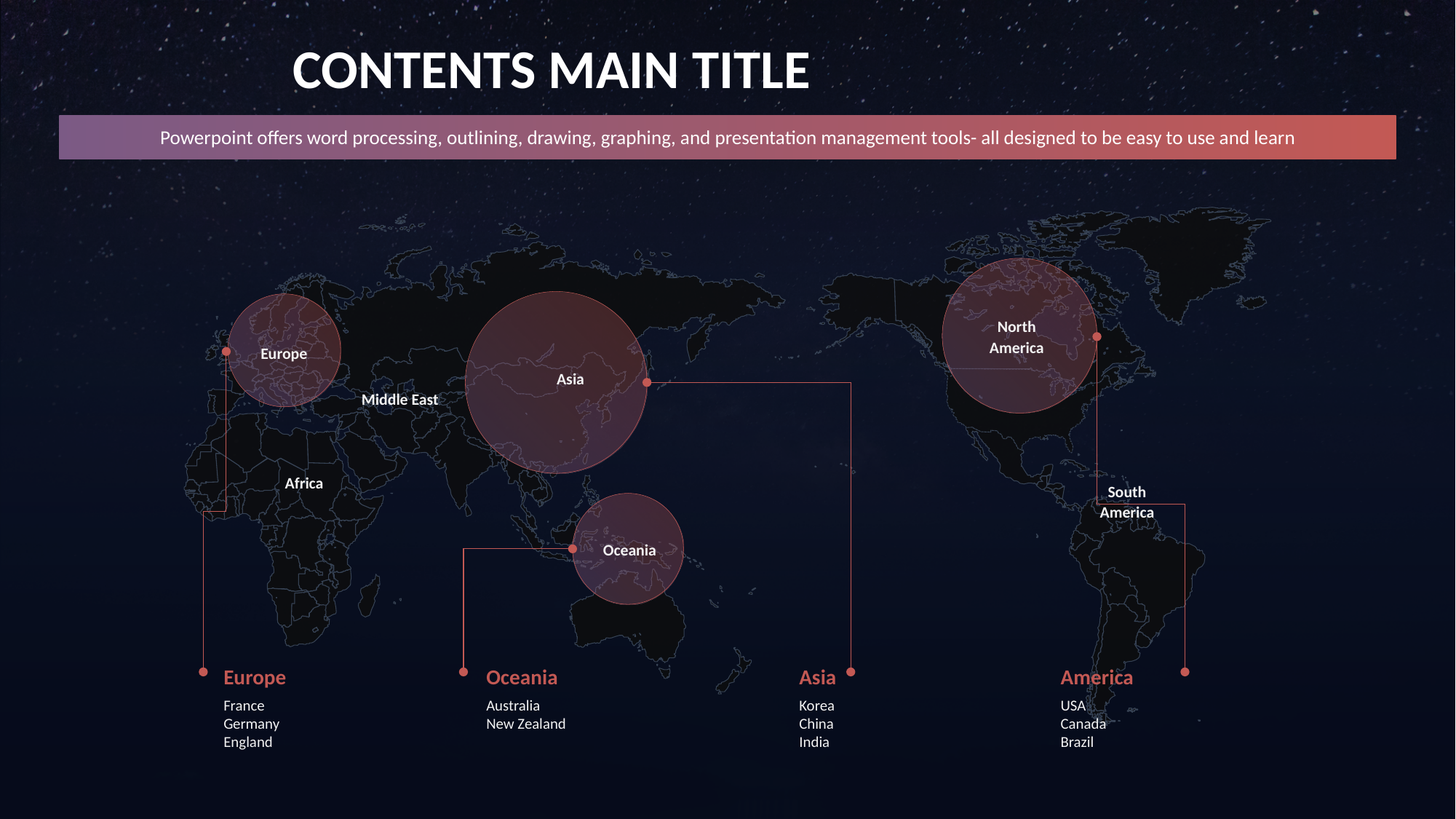

CONTENTS MAIN TITLE

Powerpoint offers word processing, outlining, drawing, graphing, and presentation management tools- all designed to be easy to use and learn

North
America
Europe
Asia
Middle East
Africa
South
America
Oceania

Europe
Oceania
Asia
America
France
Germany
England
Australia
New Zealand
Korea
China
India
USA
Canada
Brazil